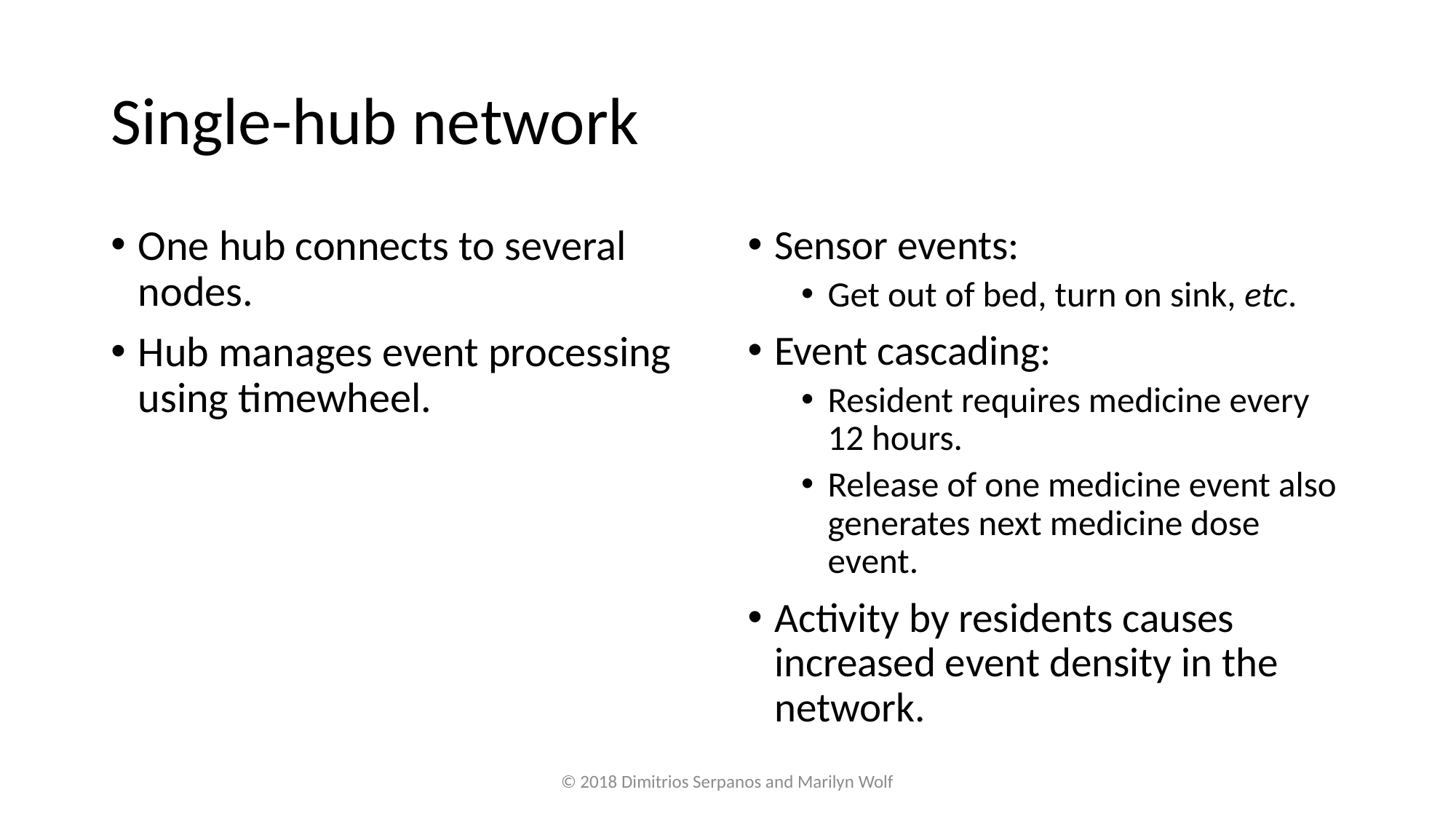

# Single-hub network
One hub connects to several nodes.
Hub manages event processing using timewheel.
Sensor events:
Get out of bed, turn on sink, etc.
Event cascading:
Resident requires medicine every 12 hours.
Release of one medicine event also generates next medicine dose event.
Activity by residents causes increased event density in the network.
© 2018 Dimitrios Serpanos and Marilyn Wolf